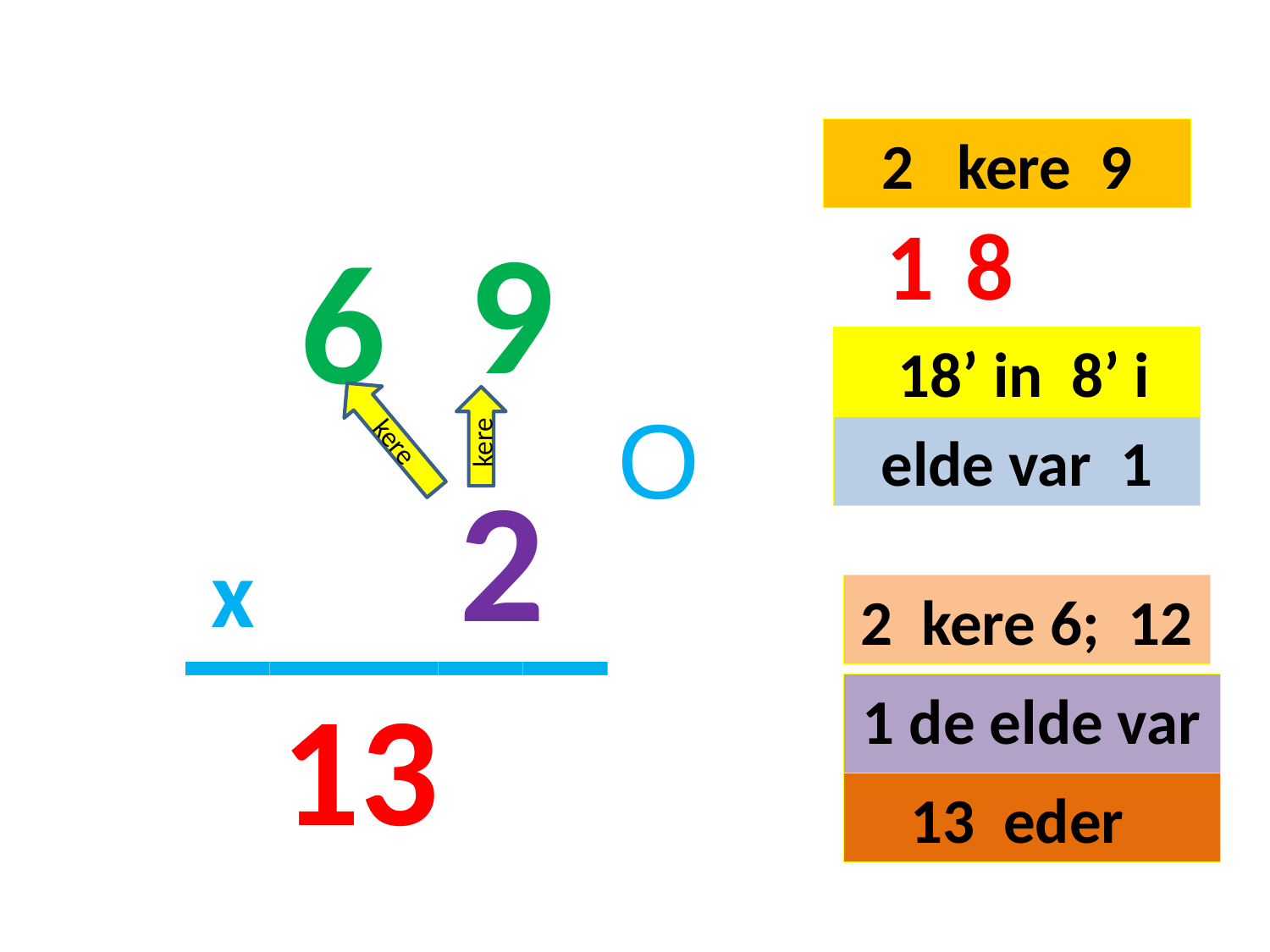

2   kere  9
9
1
8
6
#

 18’ in  8’ i
kere
kere
O
elde var  1

2
_____

x
2  kere 6;  12
13
1 de elde var
13  eder